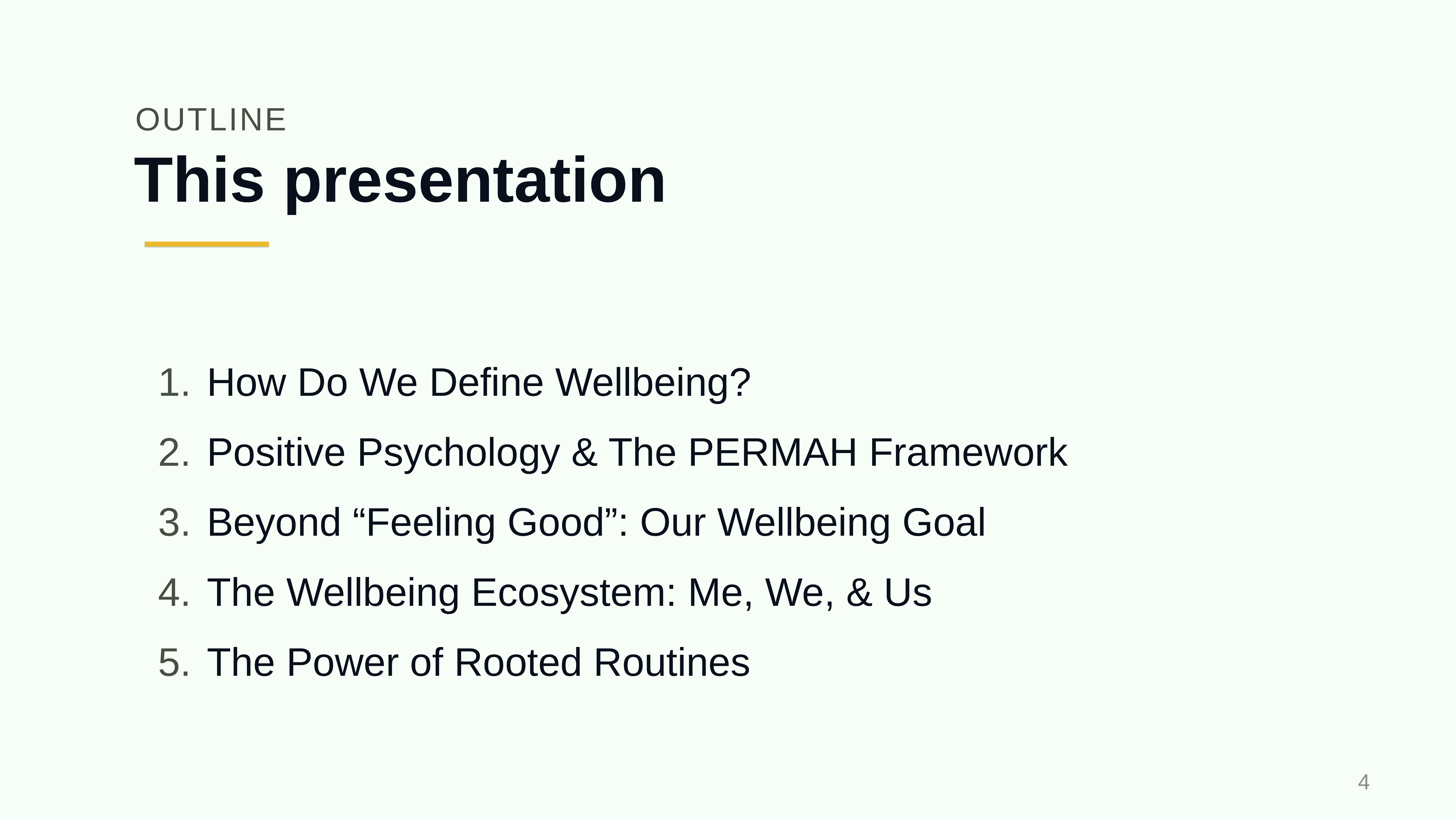

OUTLINE
# This presentation

How Do We Define Wellbeing?
Positive Psychology & The PERMAH Framework
Beyond “Feeling Good”: Our Wellbeing Goal
The Wellbeing Ecosystem: Me, We, & Us
The Power of Rooted Routines
4